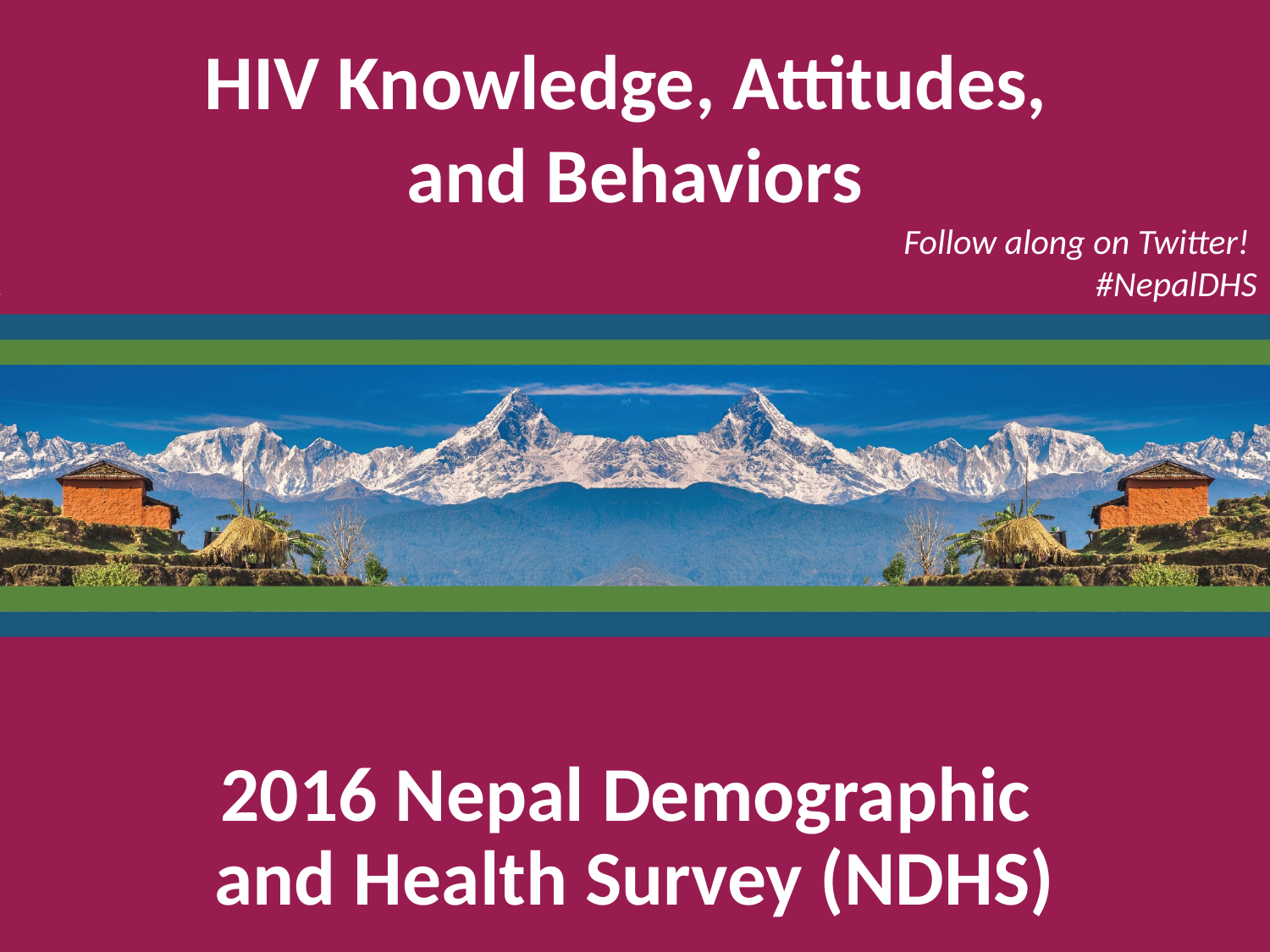

HIV Knowledge, Attitudes,
and Behaviors
Follow along on Twitter!
#NepalDHS